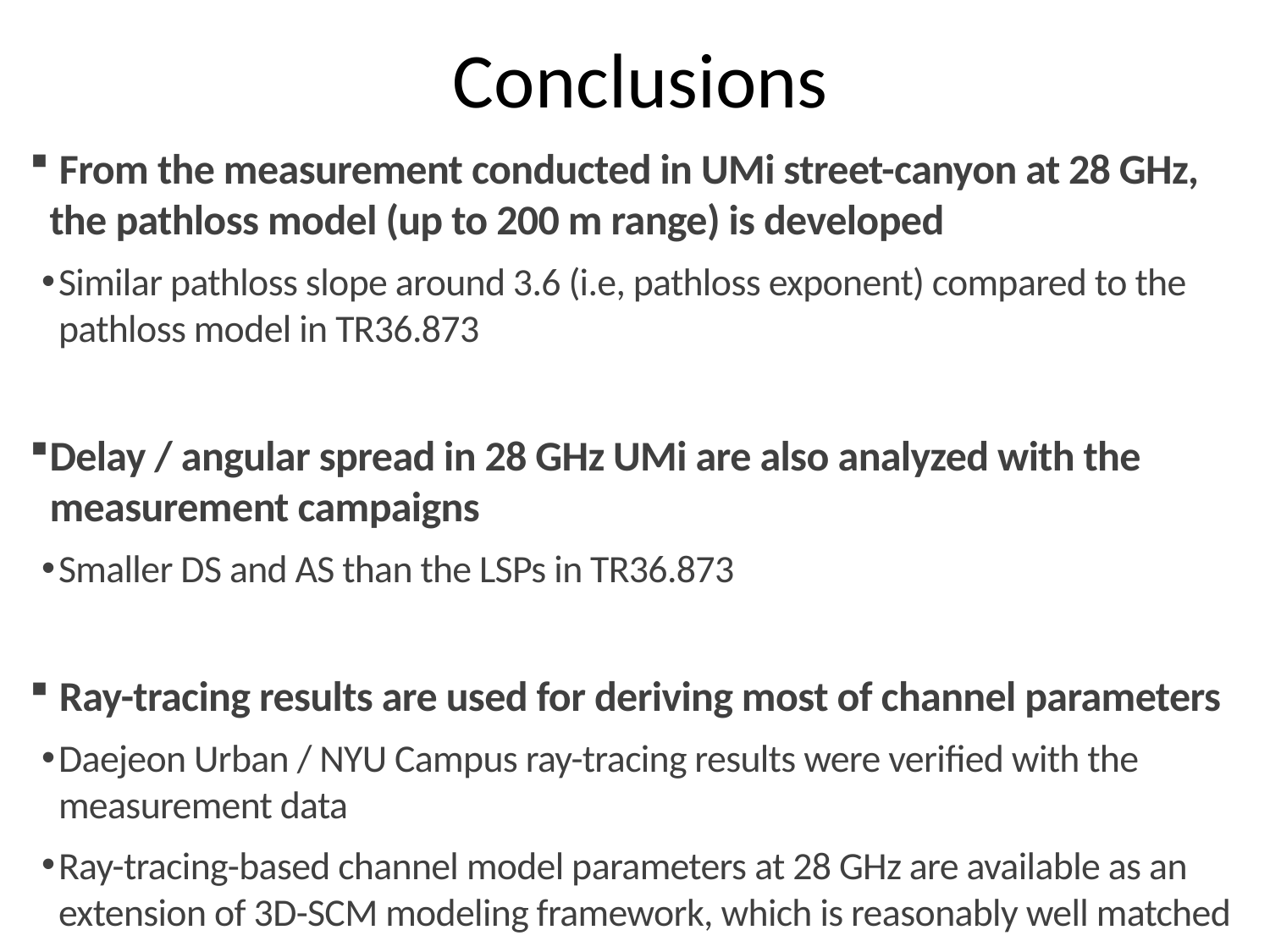

# Conclusions
 From the measurement conducted in UMi street-canyon at 28 GHz, the pathloss model (up to 200 m range) is developed
Similar pathloss slope around 3.6 (i.e, pathloss exponent) compared to the pathloss model in TR36.873

Delay / angular spread in 28 GHz UMi are also analyzed with the measurement campaigns
Smaller DS and AS than the LSPs in TR36.873

 Ray-tracing results are used for deriving most of channel parameters
Daejeon Urban / NYU Campus ray-tracing results were verified with the measurement data
Ray-tracing-based channel model parameters at 28 GHz are available as an extension of 3D-SCM modeling framework, which is reasonably well matched